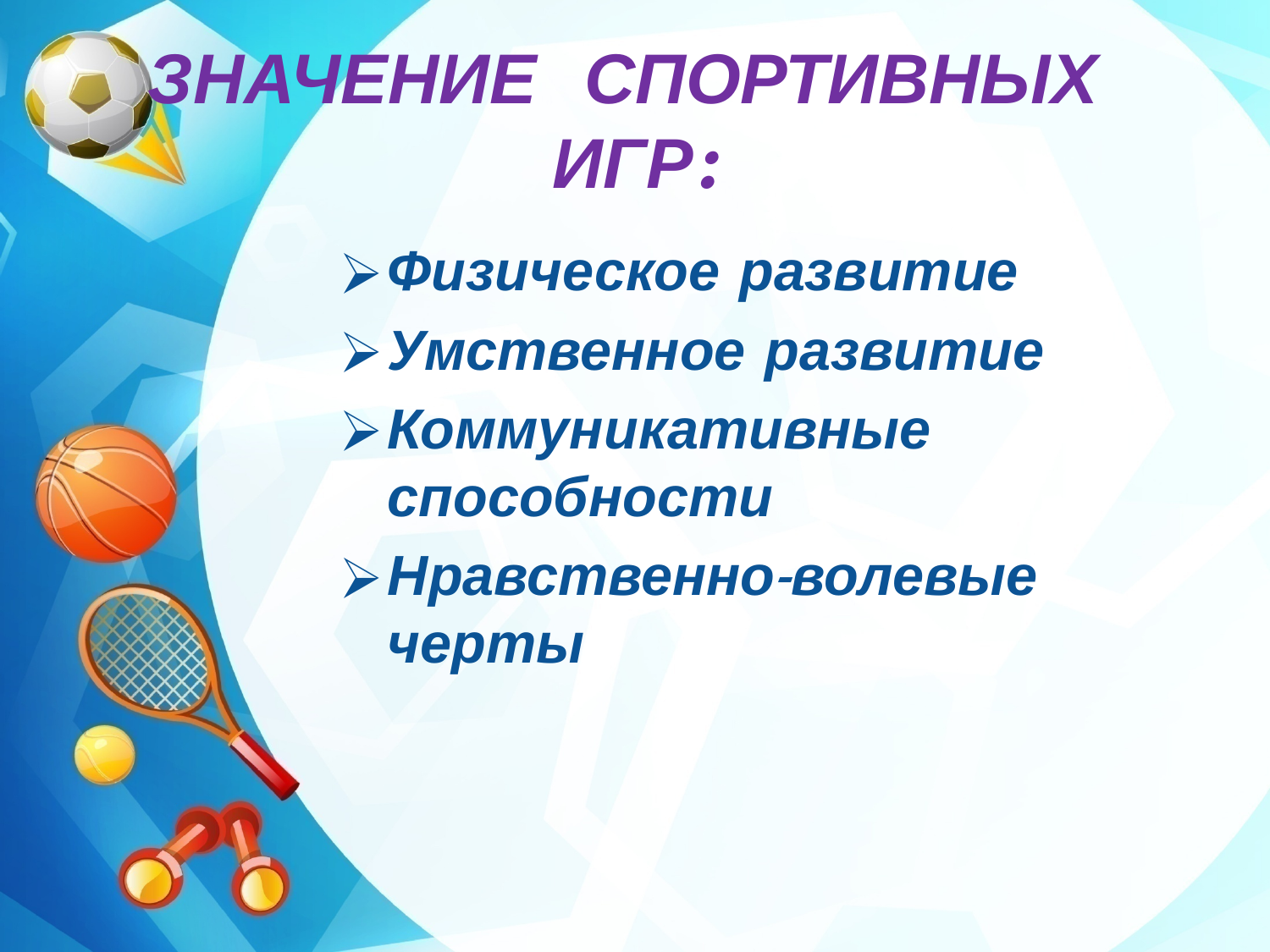

# ЗНАЧЕНИЕ  СПОРТИВНЫХ  ИГР:
Физическое развитие
Умственное развитие
Коммуникативные способности
Нравственно-волевые черты